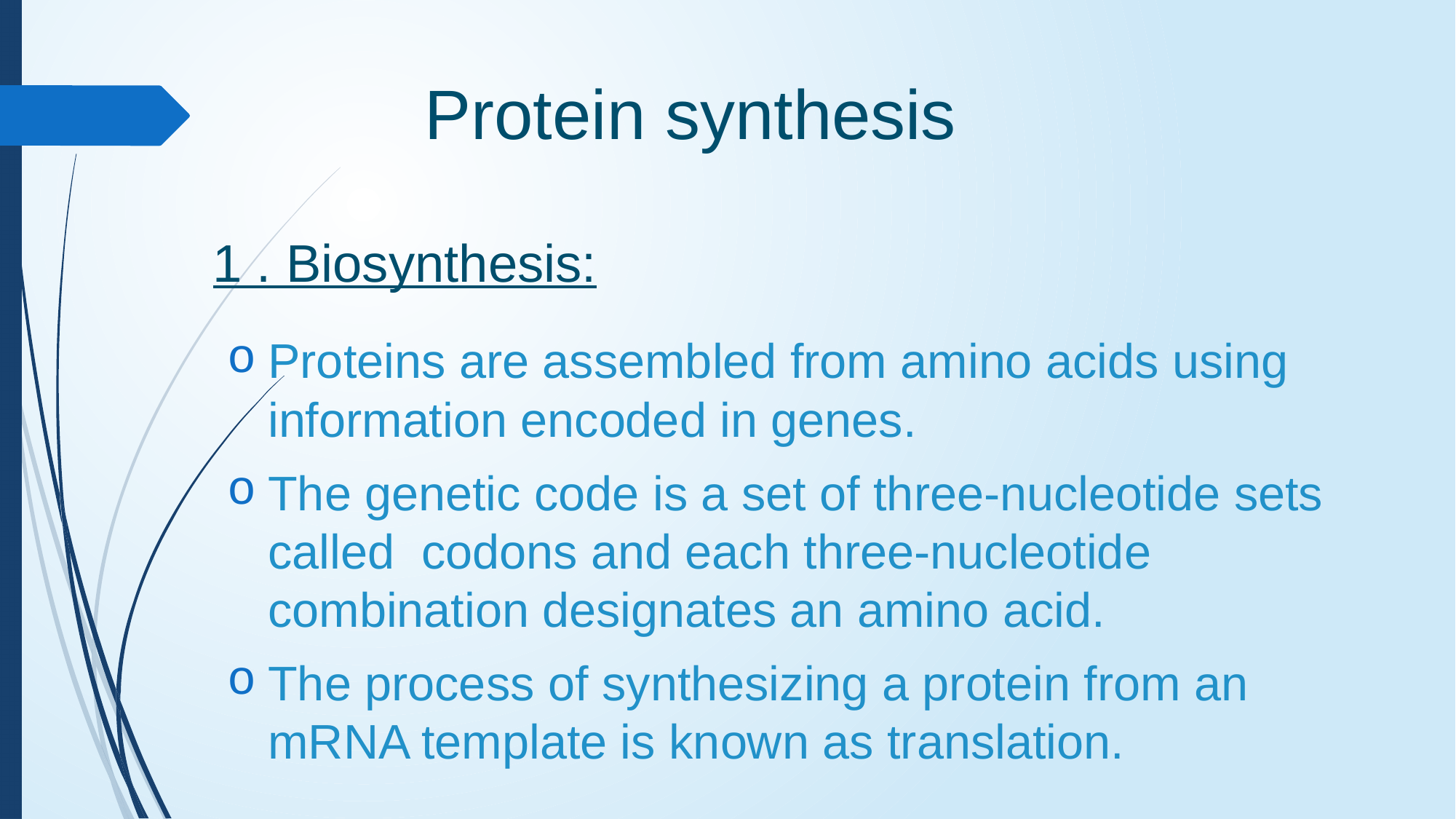

# Protein synthesis 1 . Biosynthesis:
Proteins are assembled from amino acids using information encoded in genes.
The genetic code is a set of three-nucleotide sets called  codons and each three-nucleotide combination designates an amino acid.
The process of synthesizing a protein from an mRNA template is known as translation.